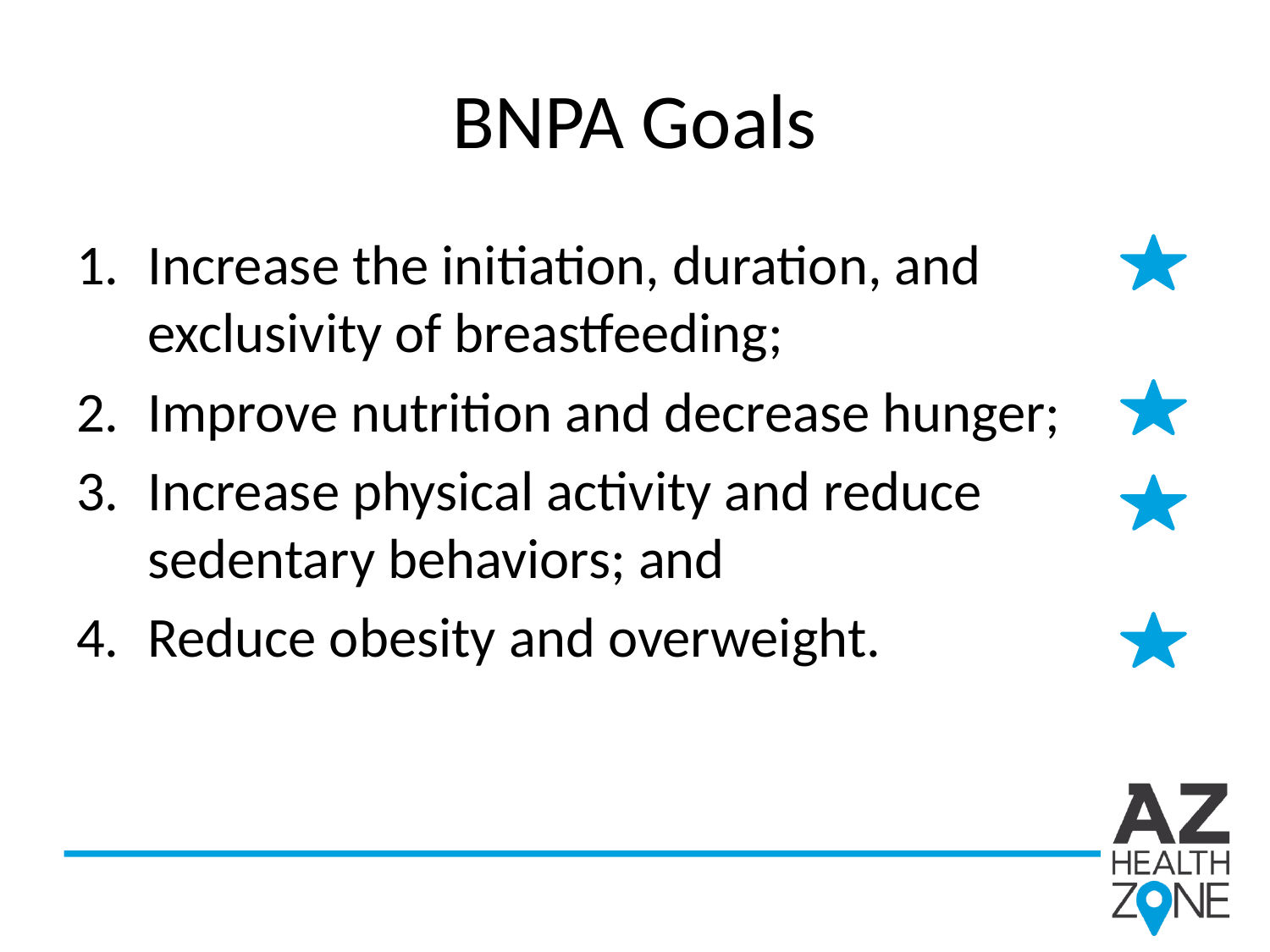

# BNPA Goals
Increase the initiation, duration, and exclusivity of breastfeeding;
Improve nutrition and decrease hunger;
Increase physical activity and reduce sedentary behaviors; and
Reduce obesity and overweight.